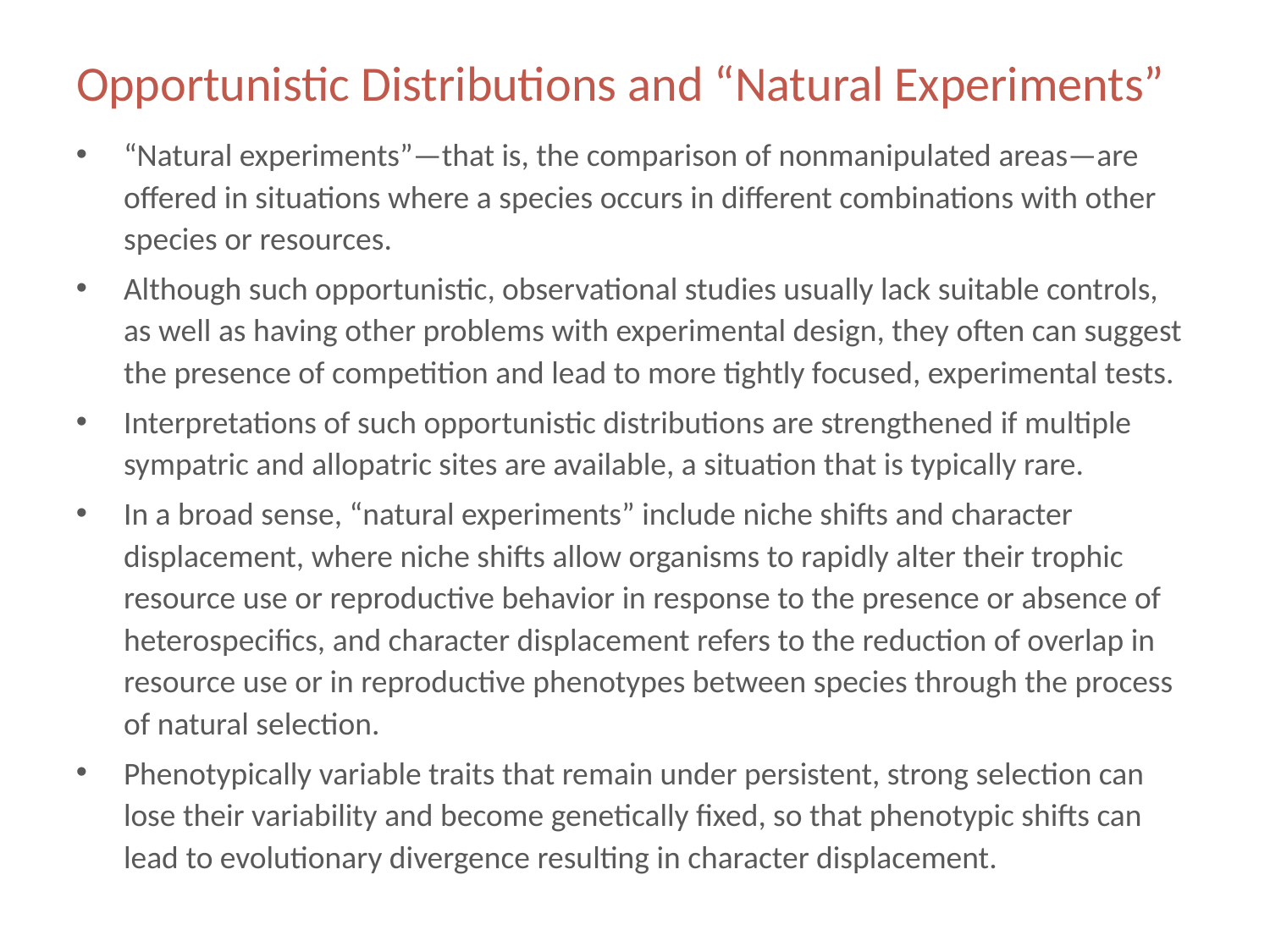

# Opportunistic Distributions and “Natural Experiments”
“Natural experiments”—that is, the comparison of nonmanipulated areas—are offered in situations where a species occurs in different combinations with other species or resources.
Although such opportunistic, observational studies usually lack suitable controls, as well as having other problems with experimental design, they often can suggest the presence of competition and lead to more tightly focused, experimental tests.
Interpretations of such opportunistic distributions are strengthened if multiple sympatric and allopatric sites are available, a situation that is typically rare.
In a broad sense, “natural experiments” include niche shifts and character displacement, where niche shifts allow organisms to rapidly alter their trophic resource use or reproductive behavior in response to the presence or absence of heterospecifics, and character displacement refers to the reduction of overlap in resource use or in reproductive phenotypes between species through the process of natural selection.
Phenotypically variable traits that remain under persistent, strong selection can lose their variability and become genetically fixed, so that phenotypic shifts can lead to evolutionary divergence resulting in character displacement.